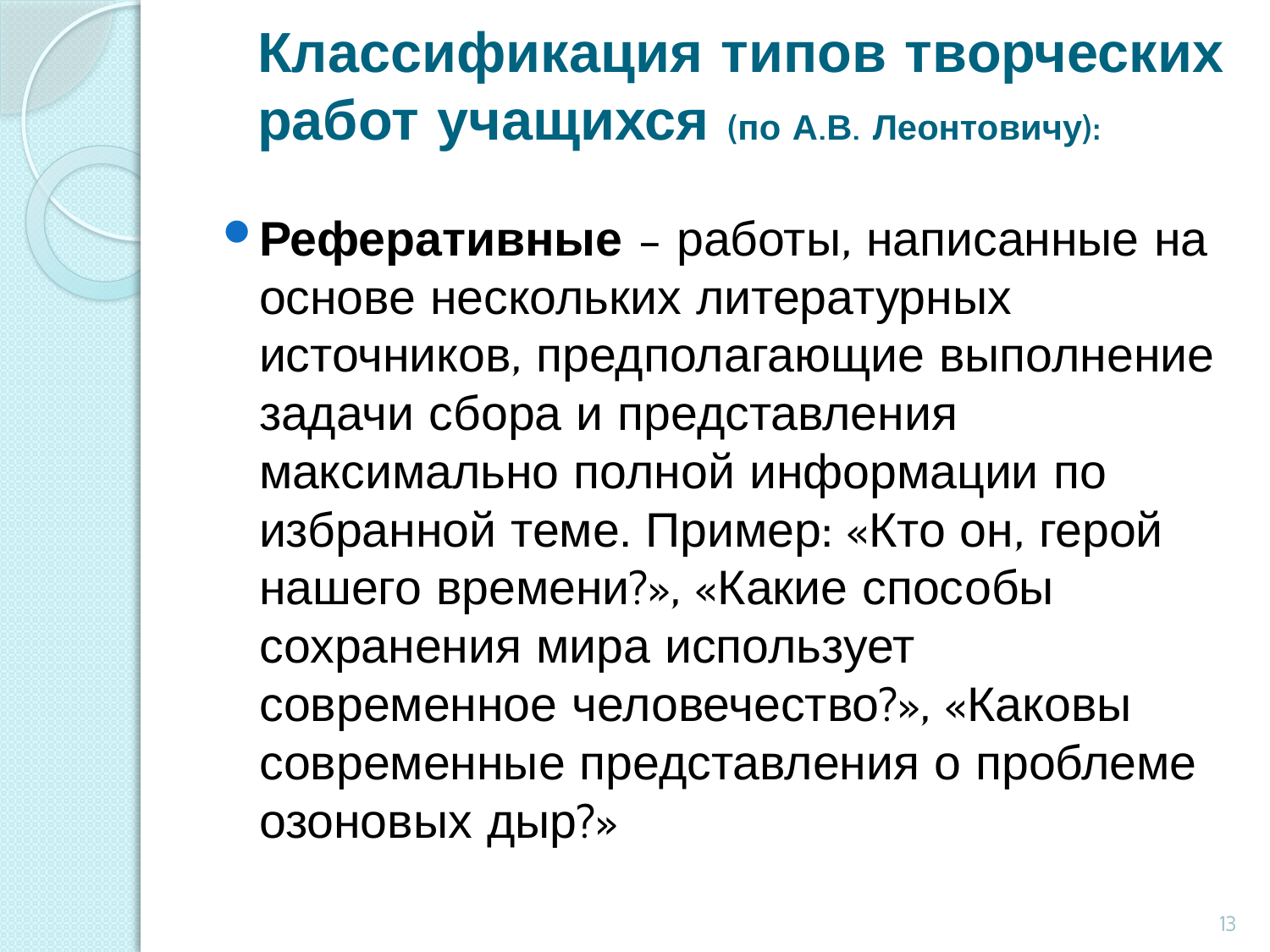

# Классификация типов творческих работ учащихся (по А.В. Леонтовичу):
Реферативные – работы, написанные на основе нескольких литературных источников, предполагающие выполнение задачи сбора и представления максимально полной информации по избранной теме. Пример: «Кто он, герой нашего времени?», «Какие способы сохранения мира использует современное человечество?», «Каковы современные представления о проблеме озоновых дыр?»
13